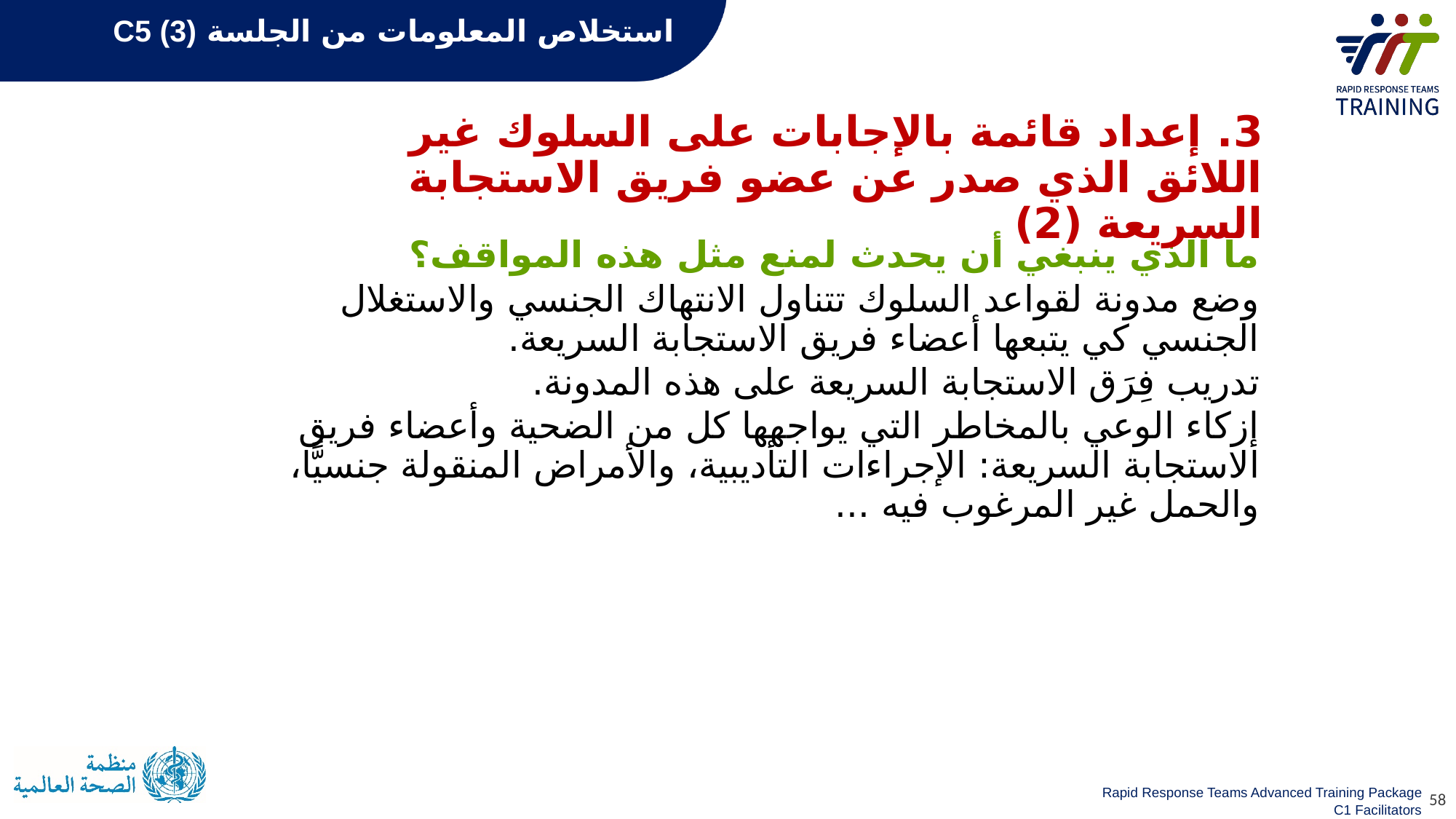

استخلاص المعلومات من الجلسة C5 (3)
3. إعداد قائمة بالإجابات على السلوك غير اللائق الذي صدر عن عضو فريق الاستجابة السريعة (2)
ما الذي ينبغي أن يحدث لمنع مثل هذه المواقف؟
وضع مدونة لقواعد السلوك تتناول الانتهاك الجنسي والاستغلال الجنسي كي يتبعها أعضاء فريق الاستجابة السريعة.
تدريب فِرَق الاستجابة السريعة على هذه المدونة.
إزكاء الوعي بالمخاطر التي يواجهها كل من الضحية وأعضاء فريق الاستجابة السريعة: الإجراءات التأديبية، والأمراض المنقولة جنسيًّا، والحمل غير المرغوب فيه ...